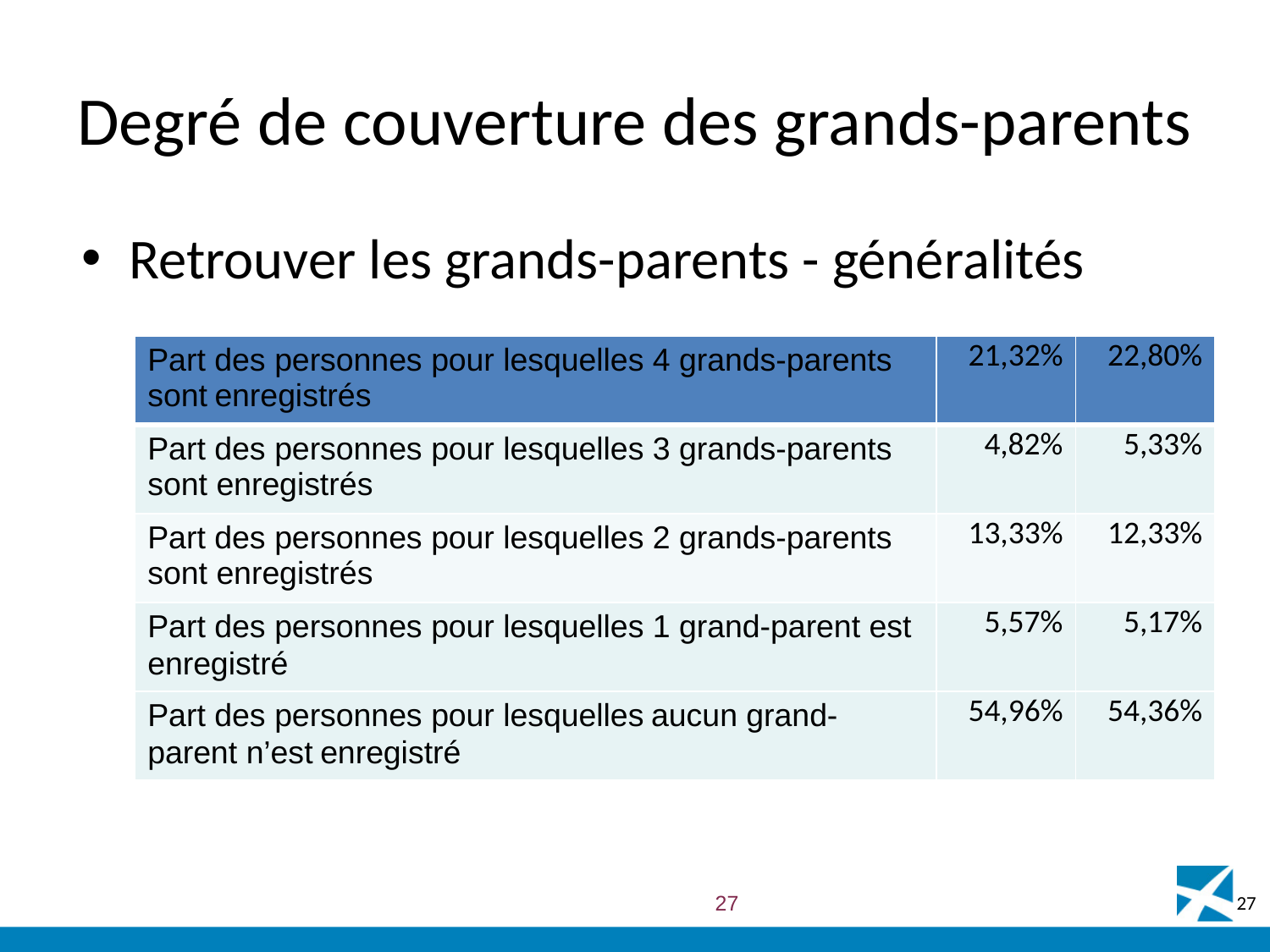

# Degré de couverture des grands-parents
Retrouver les grands-parents - généralités

| Part des personnes pour lesquelles 4 grands-parents sont enregistrés | 21,32% | 22,80% |
| --- | --- | --- |
| Part des personnes pour lesquelles 3 grands-parents sont enregistrés | 4,82% | 5,33% |
| Part des personnes pour lesquelles 2 grands-parents sont enregistrés | 13,33% | 12,33% |
| Part des personnes pour lesquelles 1 grand-parent est enregistré | 5,57% | 5,17% |
| Part des personnes pour lesquelles aucun grand-parent n’est enregistré | 54,96% | 54,36% |
27